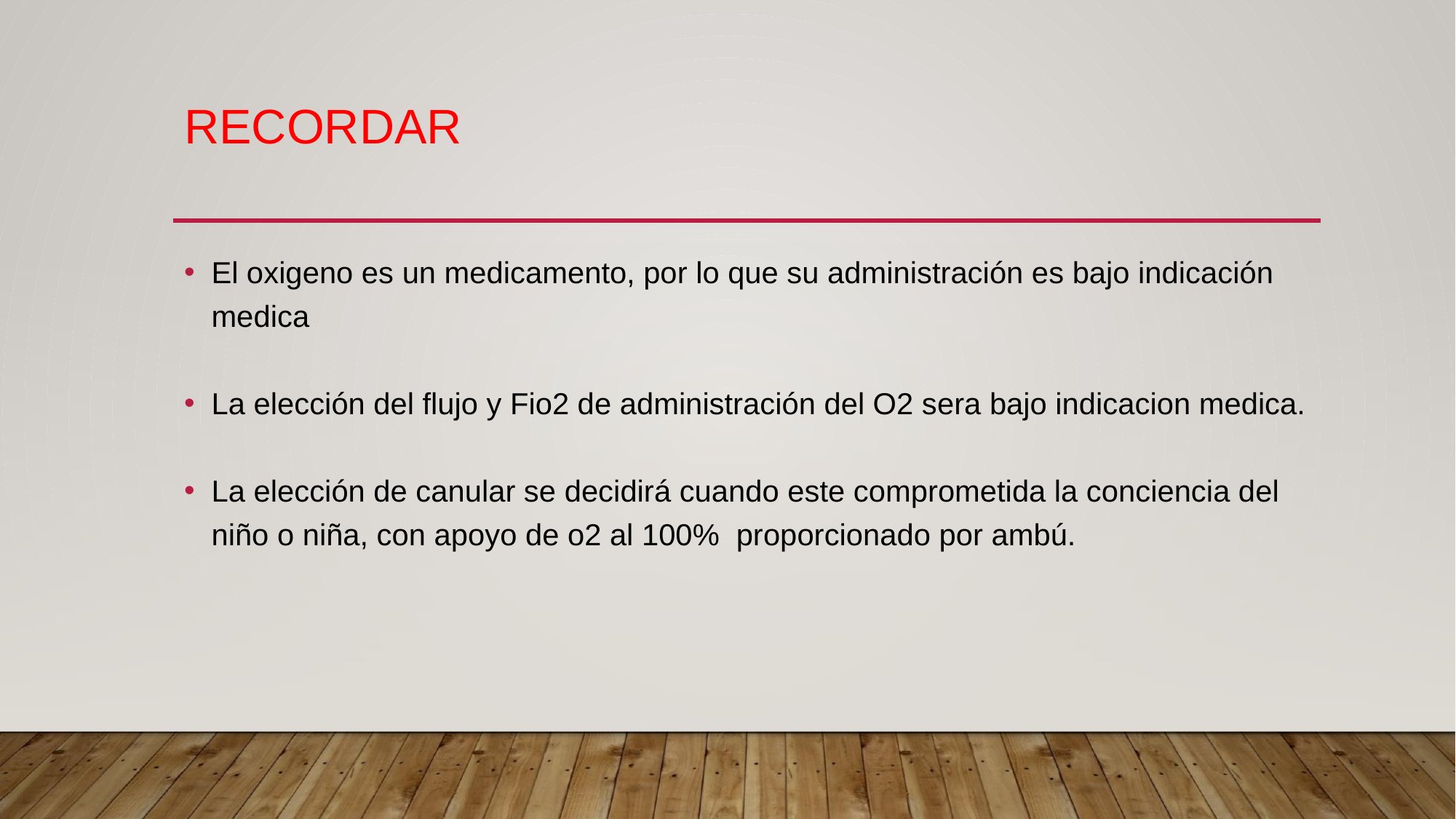

# RECORDAR
El oxigeno es un medicamento, por lo que su administración es bajo indicación medica

La elección del flujo y Fio2 de administración del O2 sera bajo indicacion medica.

La elección de canular se decidirá cuando este comprometida la conciencia del niño o niña, con apoyo de o2 al 100%  proporcionado por ambú.